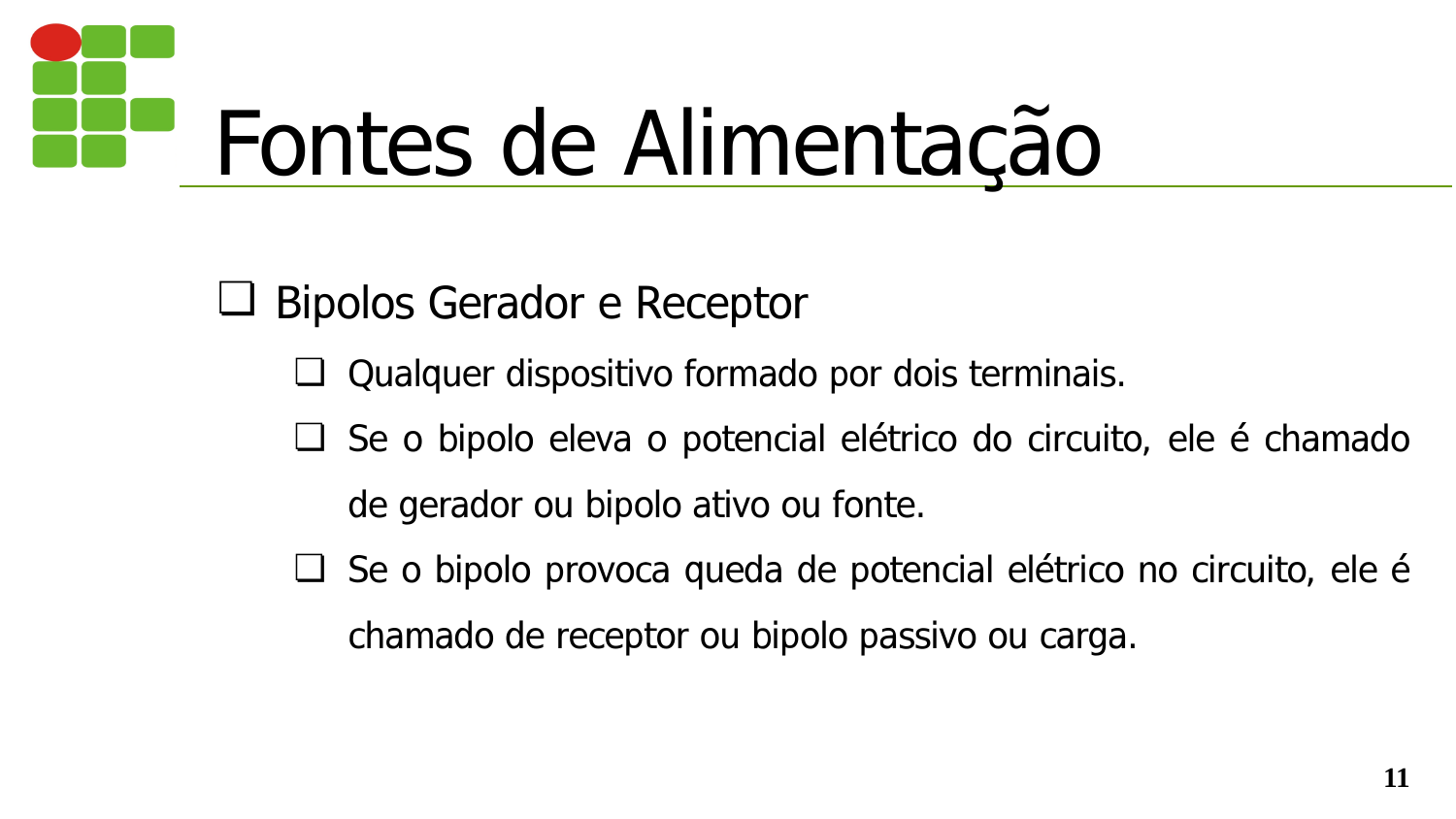

# Fontes de Alimentação
Bipolos Gerador e Receptor
Qualquer dispositivo formado por dois terminais.
Se o bipolo eleva o potencial elétrico do circuito, ele é chamado de gerador ou bipolo ativo ou fonte.
Se o bipolo provoca queda de potencial elétrico no circuito, ele é chamado de receptor ou bipolo passivo ou carga.
11